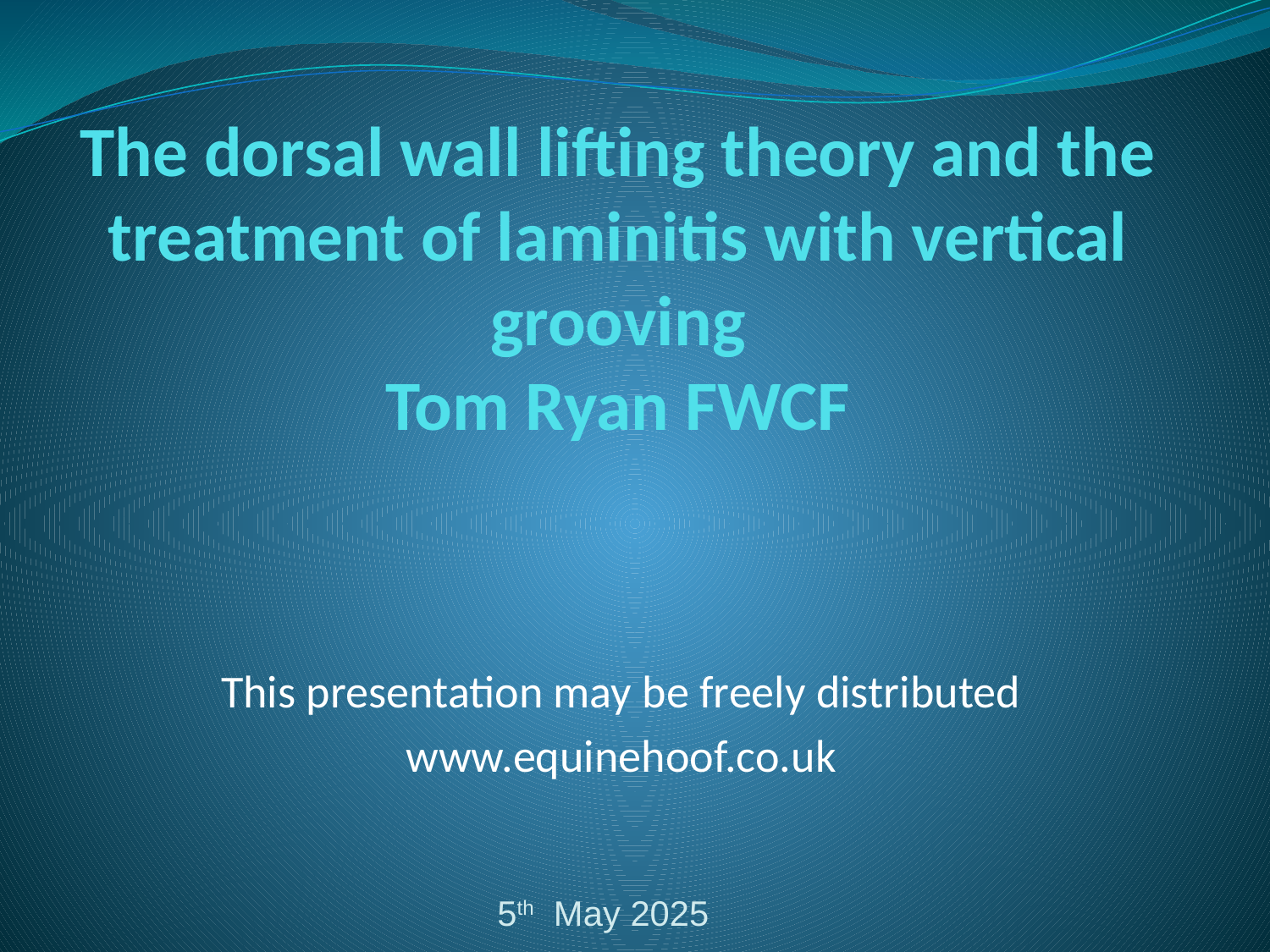

# The dorsal wall lifting theory and the treatment of laminitis with vertical grooving Tom Ryan FWCF

This presentation may be freely distributed
www.equinehoof.co.uk
5th  May 2025